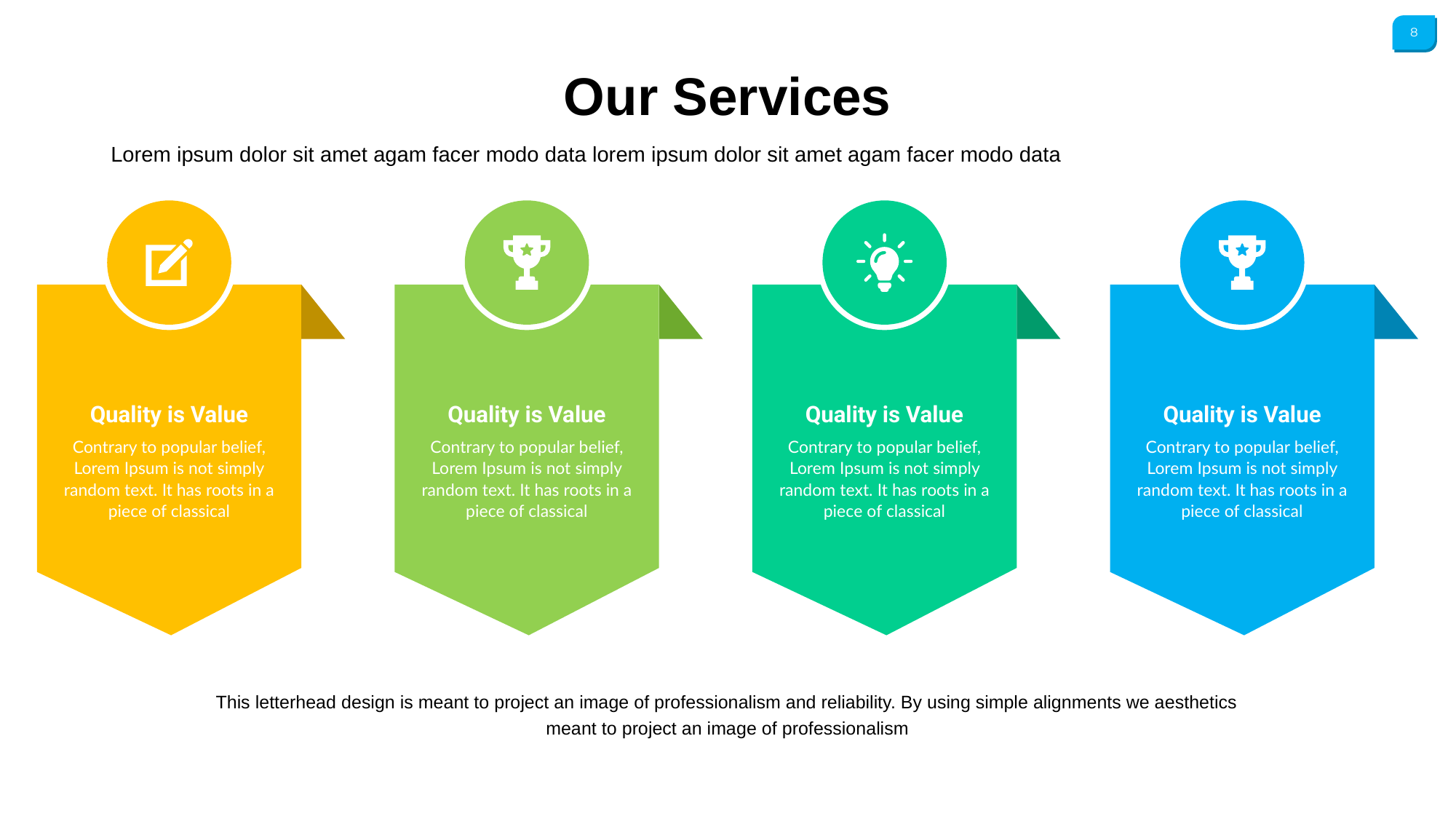

Our Services
Lorem ipsum dolor sit amet agam facer modo data lorem ipsum dolor sit amet agam facer modo data

Quality is Value
Contrary to popular belief, Lorem Ipsum is not simply random text. It has roots in a piece of classical
Quality is Value
Contrary to popular belief, Lorem Ipsum is not simply random text. It has roots in a piece of classical
Quality is Value
Contrary to popular belief, Lorem Ipsum is not simply random text. It has roots in a piece of classical
Quality is Value
Contrary to popular belief, Lorem Ipsum is not simply random text. It has roots in a piece of classical
This letterhead design is meant to project an image of professionalism and reliability. By using simple alignments we aesthetics meant to project an image of professionalism